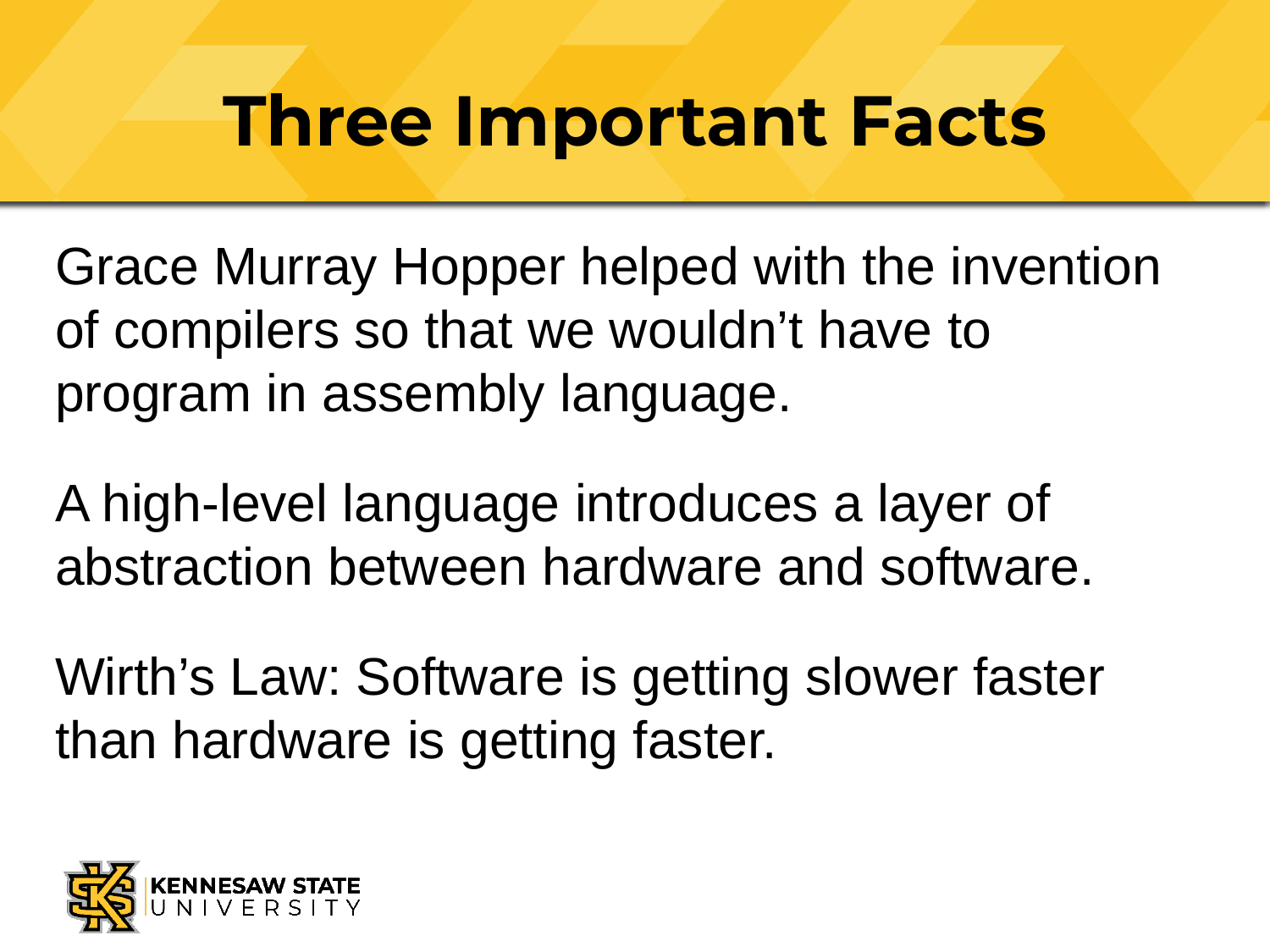

# Three Important Facts
Grace Murray Hopper helped with the invention of compilers so that we wouldn’t have to program in assembly language.
A high-level language introduces a layer of abstraction between hardware and software.
Wirth’s Law: Software is getting slower faster than hardware is getting faster.